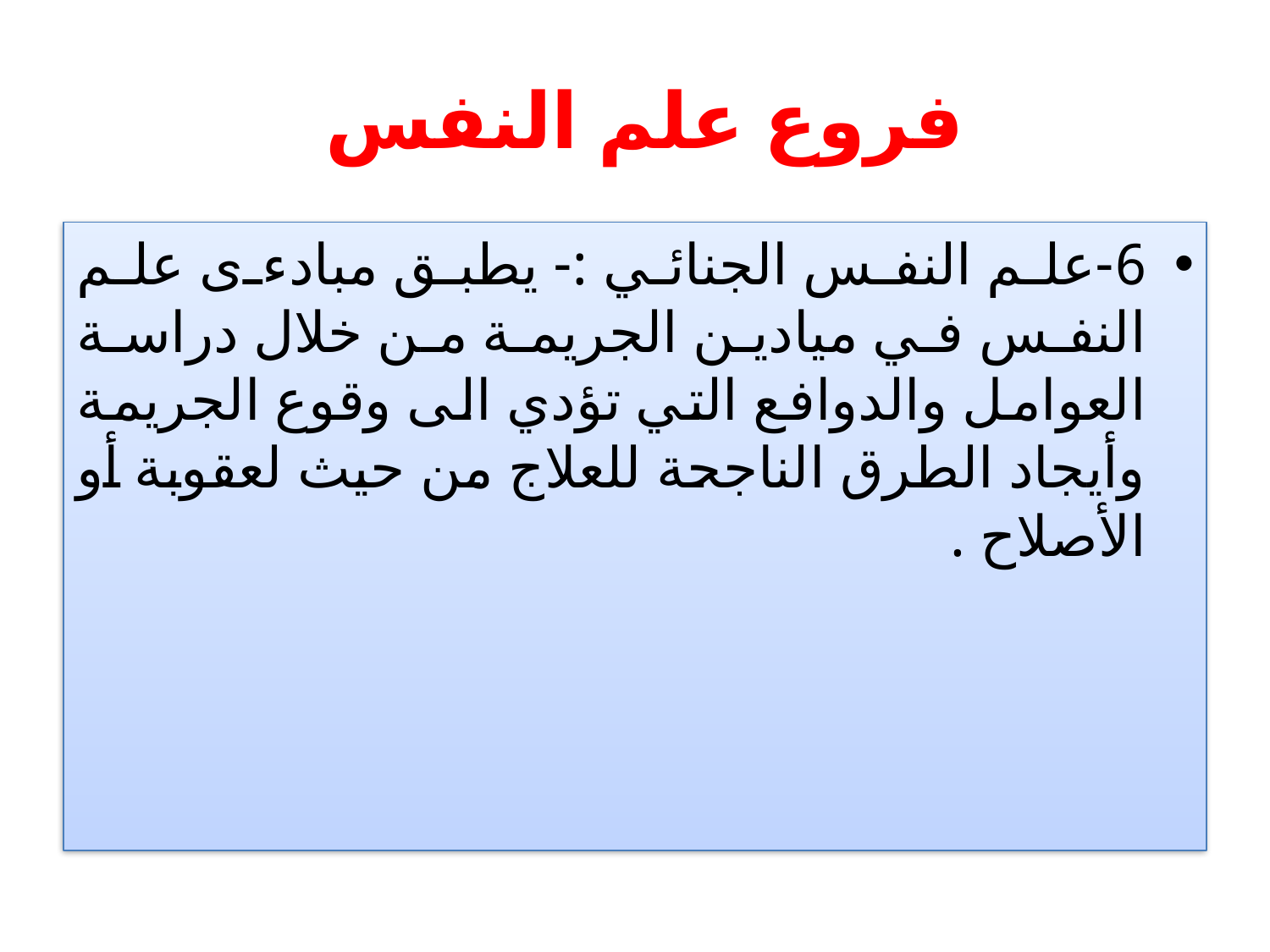

# فروع علم النفس
6-علم النفس الجنائي :- يطبق مبادءى علم النفس في ميادين الجريمة من خلال دراسة العوامل والدوافع التي تؤدي الى وقوع الجريمة وأيجاد الطرق الناجحة للعلاج من حيث لعقوبة أو الأصلاح .